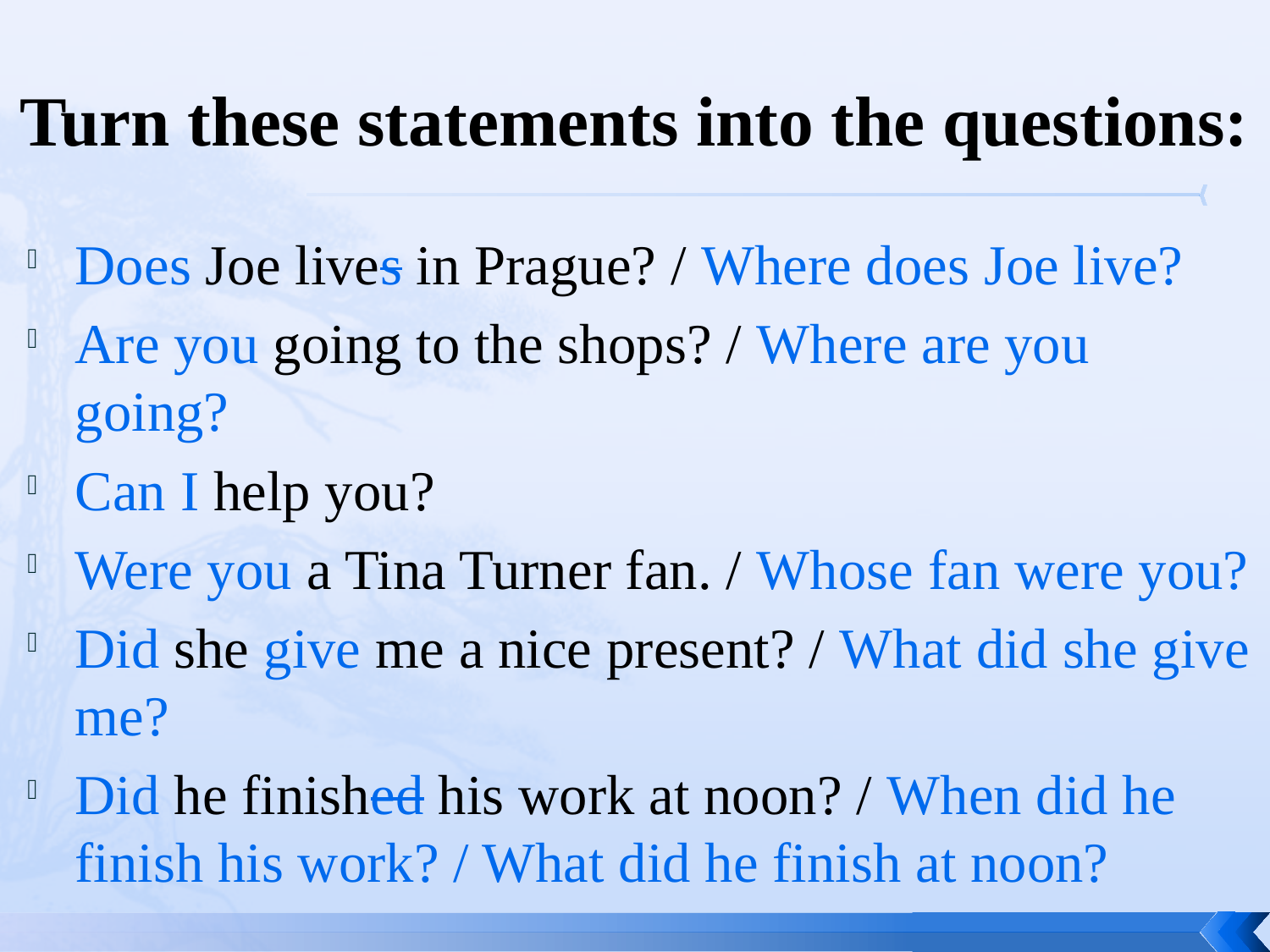

# Turn these statements into the questions:
Does Joe lives in Prague? / Where does Joe live?
Are you going to the shops? / Where are you going?
Can I help you?
Were you a Tina Turner fan. / Whose fan were you?
Did she give me a nice present? / What did she give me?
Did he finished his work at noon? / When did he finish his work? / What did he finish at noon?